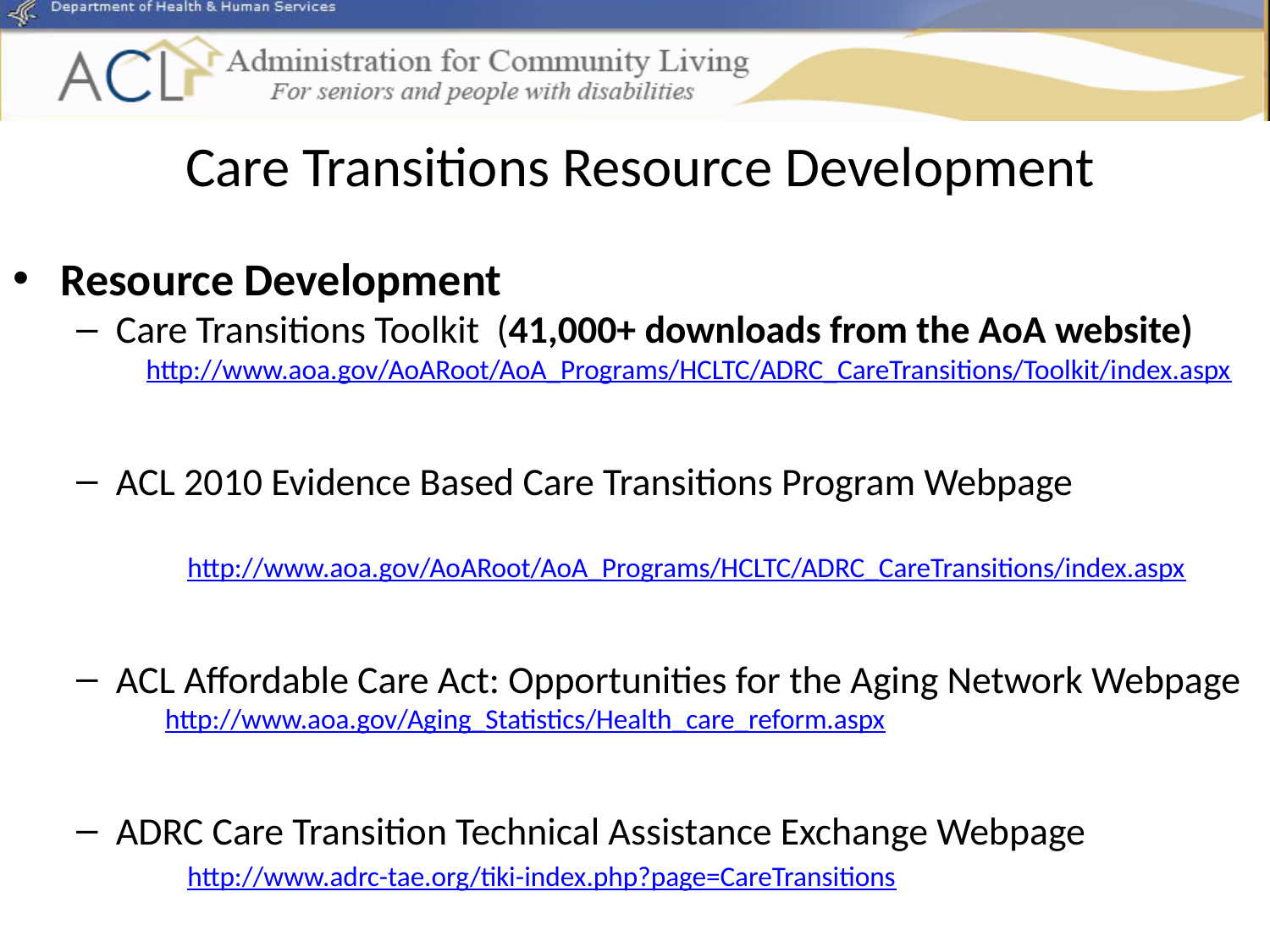

# Care Transitions Resource Development

Resource Development
Care Transitions Toolkit  (41,000+ downloads from the AoA website)
           http://www.aoa.gov/AoARoot/AoA_Programs/HCLTC/ADRC_CareTransitions/Toolkit/index.aspx

ACL 2010 Evidence Based Care Transitions Program Webpage
		http://www.aoa.gov/AoARoot/AoA_Programs/HCLTC/ADRC_CareTransitions/index.aspx

ACL Affordable Care Act: Opportunities for the Aging Network Webpage
              http://www.aoa.gov/Aging_Statistics/Health_care_reform.aspx

ADRC Care Transition Technical Assistance Exchange Webpage
		http://www.adrc-tae.org/tiki-index.php?page=CareTransitions